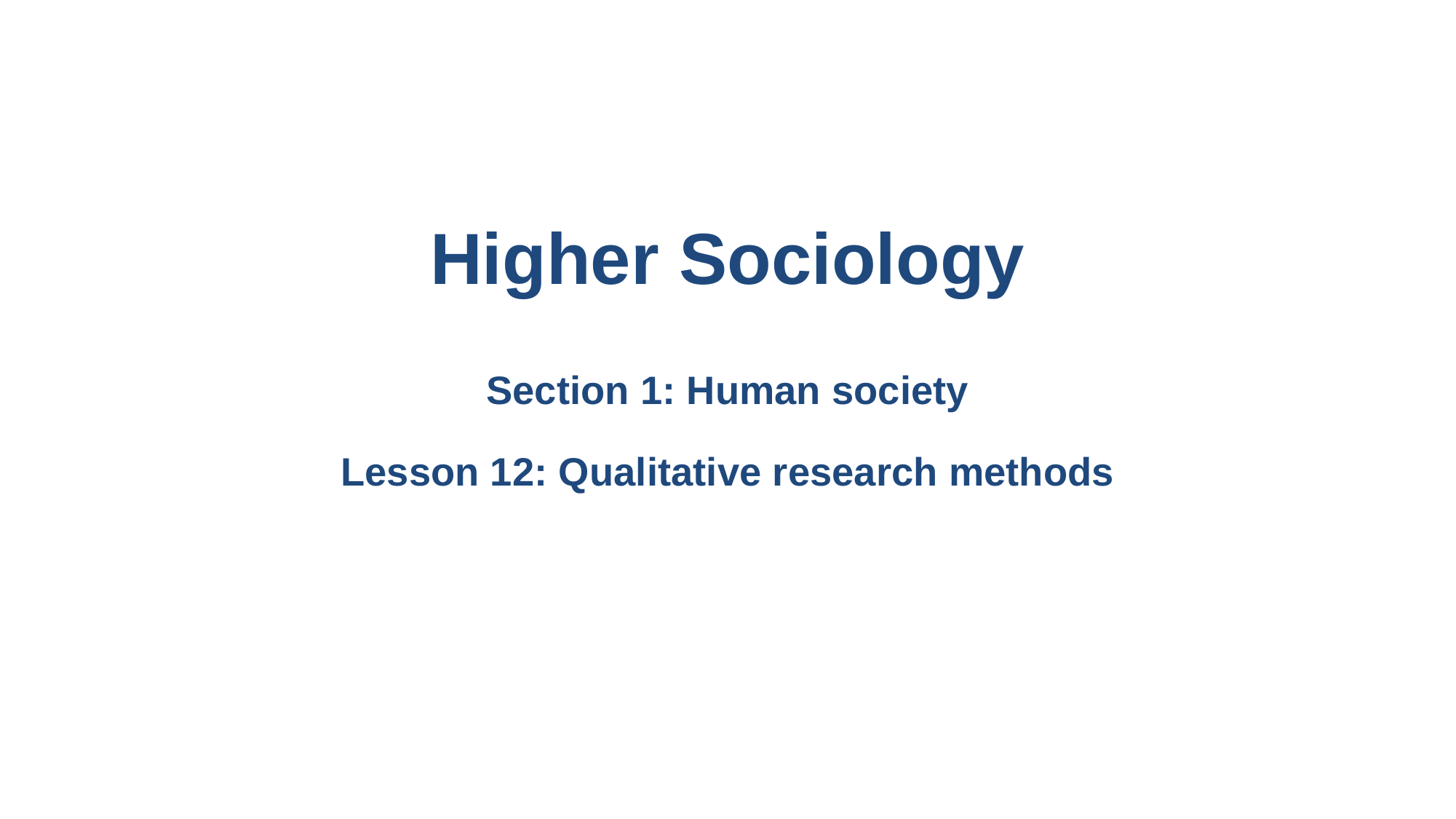

# Higher Sociology Section 1: Human society Lesson 12: Qualitative research methods